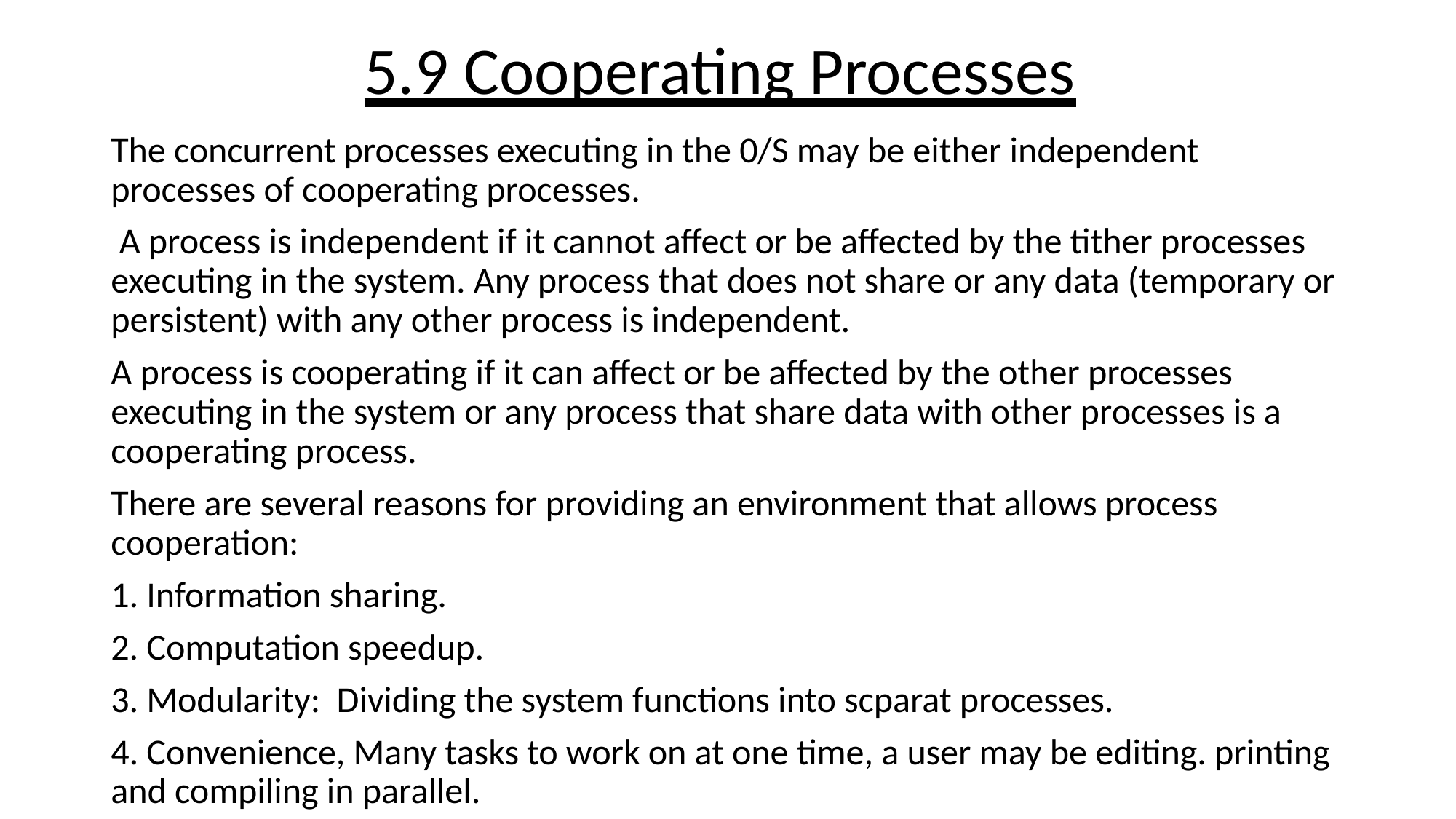

# 5.9 Cooperating Processes

The concurrent processes executing in the 0/S may be either independent processes of cooperating processes.
 A process is independent if it cannot affect or be affected by the tither processes executing in the system. Any process that does not share or any data (temporary or persistent) with any other process is independent.
A process is cooperating if it can affect or be affected by the other processes executing in the system or any process that share data with other processes is a cooperating process.
There are several reasons for providing an environment that allows process cooperation:
1. Information sharing.
2. Computation speedup.
3. Modularity:  Dividing the system functions into scparat processes.
4. Convenience, Many tasks to work on at one time, a user may be editing. printing and compiling in parallel.